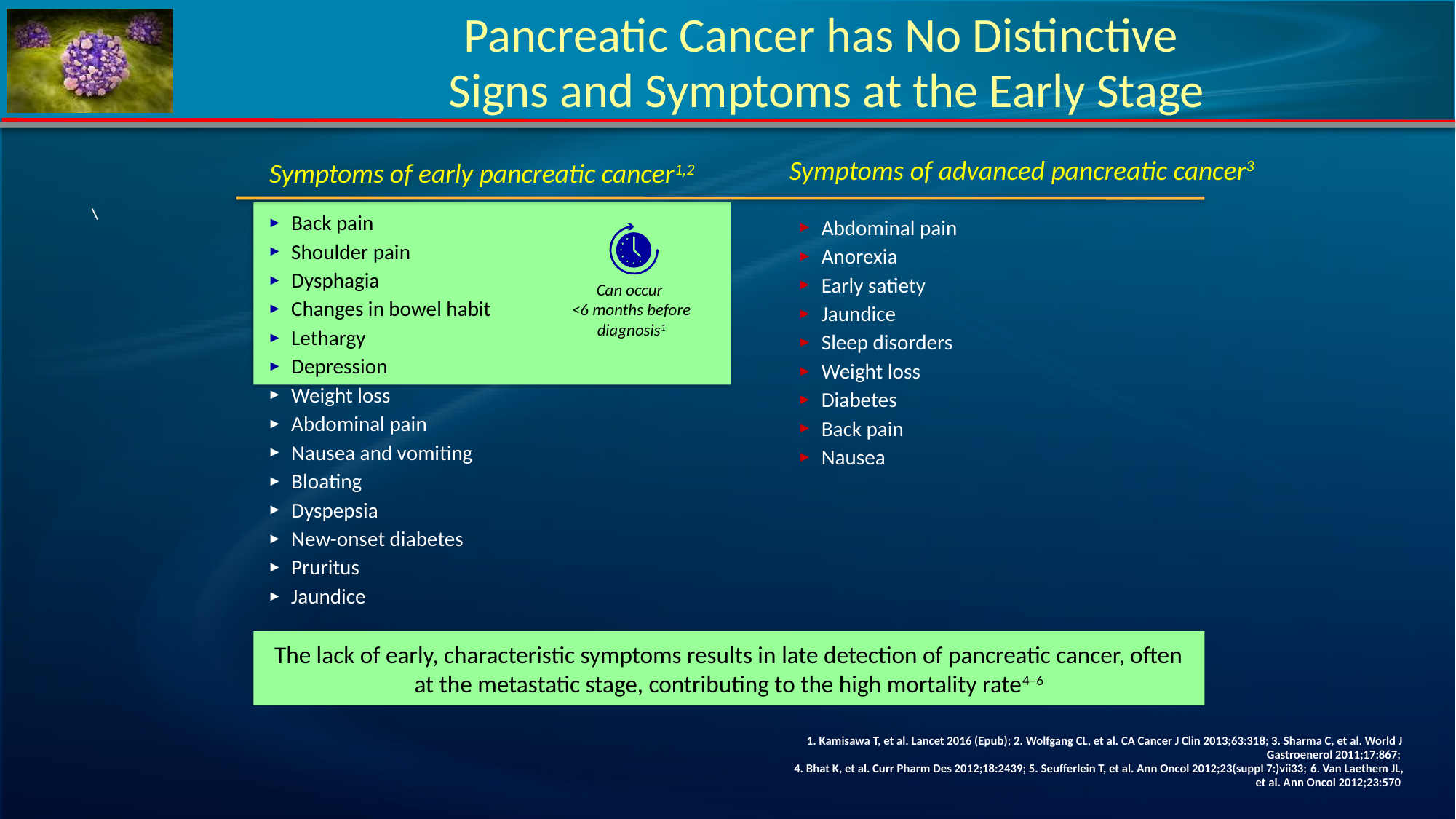

# Pancreatic Cancer has No Distinctive Signs and Symptoms at the Early Stage
Symptoms of advanced pancreatic cancer3
Symptoms of early pancreatic cancer1,2
\
Back pain
Shoulder pain
Dysphagia
Changes in bowel habit
Lethargy
Depression
Weight loss
Abdominal pain
Nausea and vomiting
Bloating
Dyspepsia
New-onset diabetes
Pruritus
Jaundice

Abdominal pain
Anorexia
Early satiety
Jaundice
Sleep disorders
Weight loss
Diabetes
Back pain
Nausea

Can occur
<6 months before diagnosis1
The lack of early, characteristic symptoms results in late detection of pancreatic cancer, often at the metastatic stage, contributing to the high mortality rate4–6
1. Kamisawa T, et al. Lancet 2016 (Epub); 2. Wolfgang CL, et al. CA Cancer J Clin 2013;63:318; 3. Sharma C, et al. World J Gastroenerol 2011;17:867;
4. Bhat K, et al. Curr Pharm Des 2012;18:2439; 5. Seufferlein T, et al. Ann Oncol 2012;23(suppl 7:)vii33; 6. Van Laethem JL, et al. Ann Oncol 2012;23:570